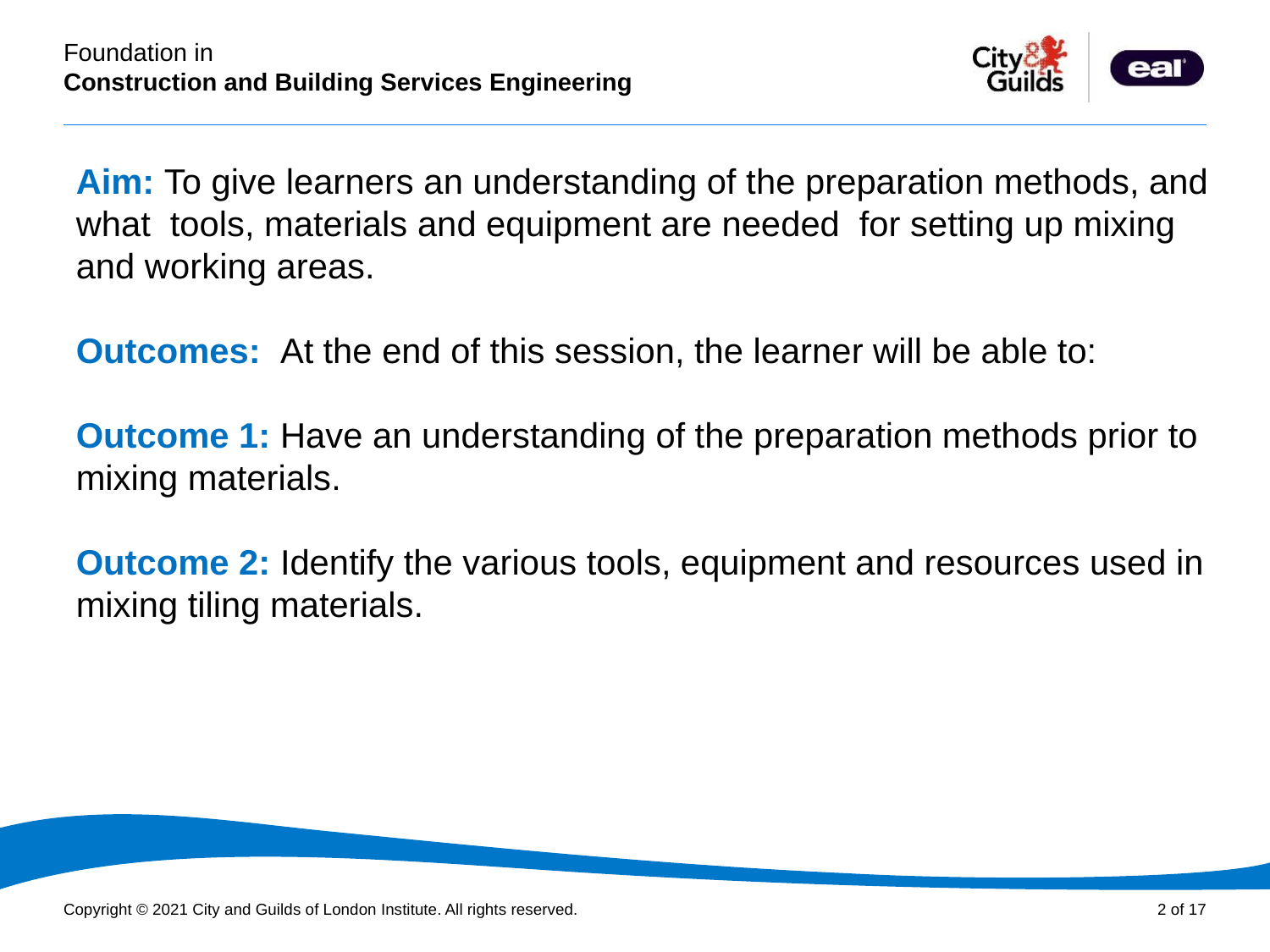

Aim: To give learners an understanding of the preparation methods, and what  tools, materials and equipment are needed  for setting up mixing and working areas.

Outcomes:  At the end of this session, the learner will be able to:

Outcome 1: Have an understanding of the preparation methods prior to mixing materials.

Outcome 2: Identify the various tools, equipment and resources used in mixing tiling materials.